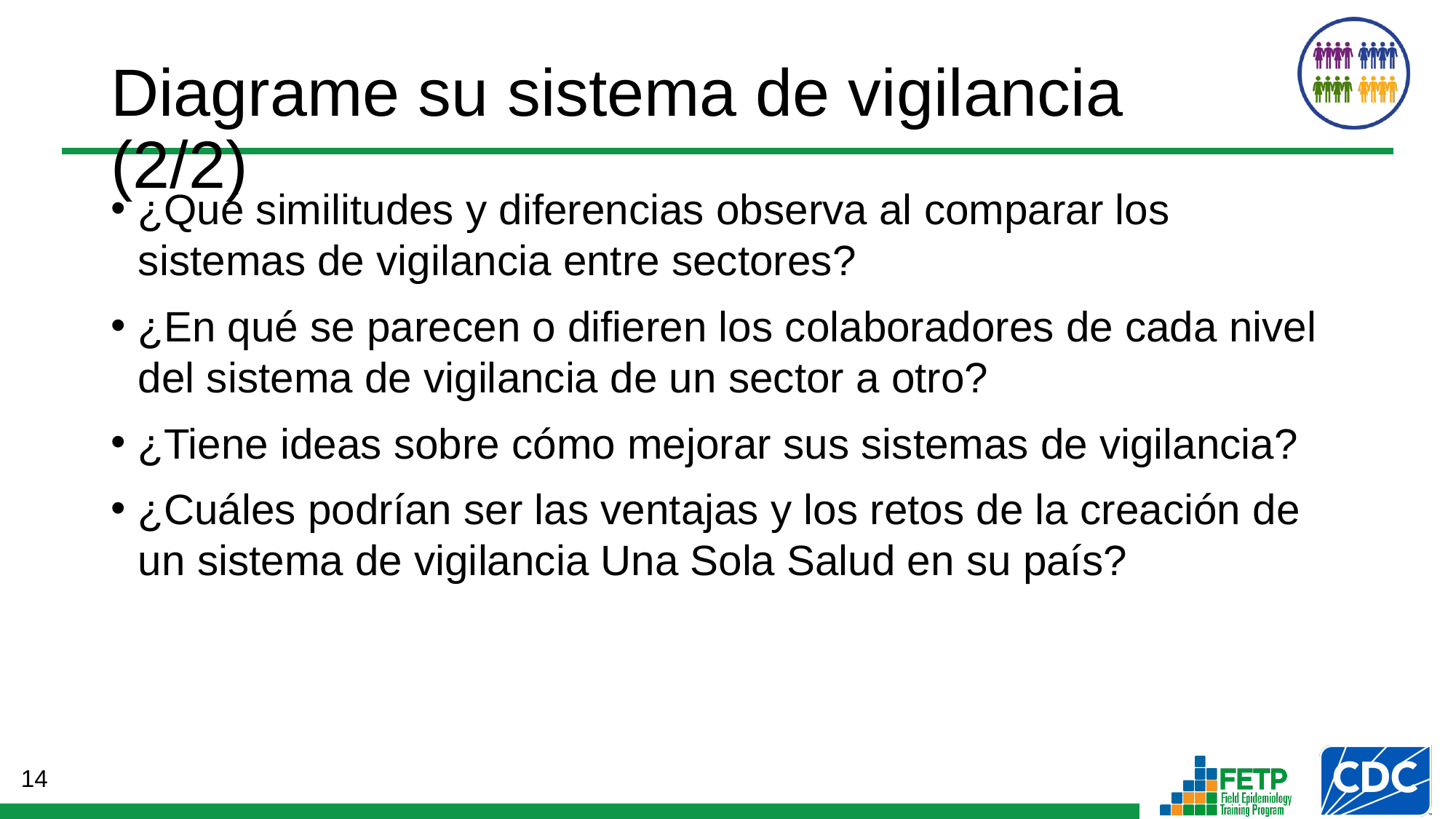

# Diagrame su sistema de vigilancia (2/2)
¿Qué similitudes y diferencias observa al comparar los sistemas de vigilancia entre sectores?
¿En qué se parecen o difieren los colaboradores de cada nivel del sistema de vigilancia de un sector a otro?
¿Tiene ideas sobre cómo mejorar sus sistemas de vigilancia?
¿Cuáles podrían ser las ventajas y los retos de la creación de un sistema de vigilancia Una Sola Salud en su país?